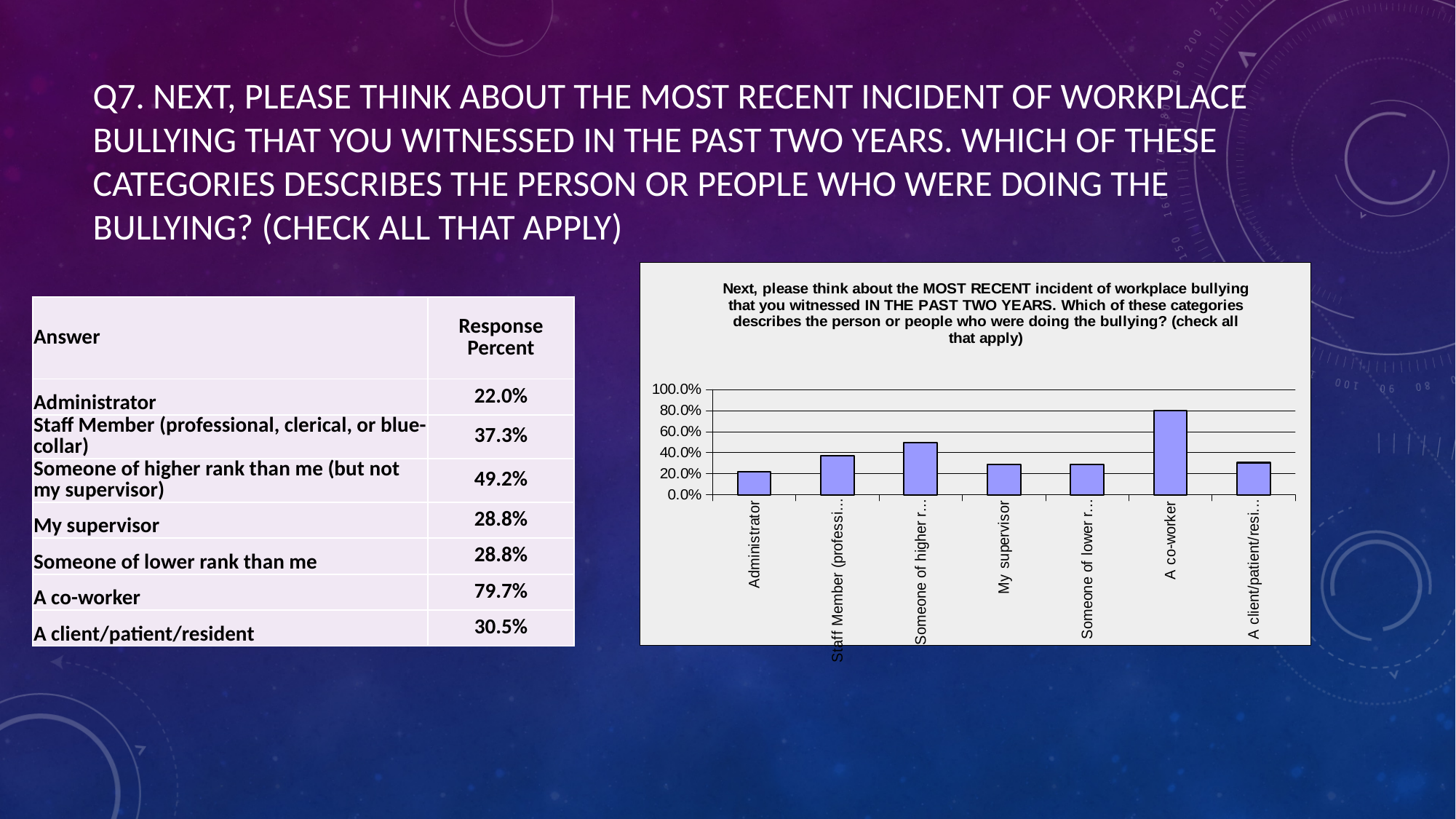

# Q7. Next, please think about the MOST RECENT incident of workplace bullying that you witnessed IN THE PAST TWO YEARS. Which of these categories describes the person or people who were doing the bullying? (check all that apply)

### Chart: Next, please think about the MOST RECENT incident of workplace bullying that you witnessed IN THE PAST TWO YEARS. Which of these categories describes the person or people who were doing the bullying? (check all that apply)

| Category |  |
|---|---|
| Administrator | 0.22 |
| Staff Member (professional, clerical, or blue-collar)  | 0.373 |
| Someone of higher rank than me (but not my supervisor) | 0.49200000000000005 |
| My supervisor | 0.28800000000000003 |
| Someone of lower rank than me | 0.28800000000000003 |
| A co-worker | 0.797 |
| A client/patient/resident | 0.305 |
| Answer | Response Percent |
| --- | --- |
| Administrator | 22.0% |
| Staff Member (professional, clerical, or blue-collar) | 37.3% |
| Someone of higher rank than me (but not my supervisor) | 49.2% |
| My supervisor | 28.8% |
| Someone of lower rank than me | 28.8% |
| A co-worker | 79.7% |
| A client/patient/resident | 30.5% |